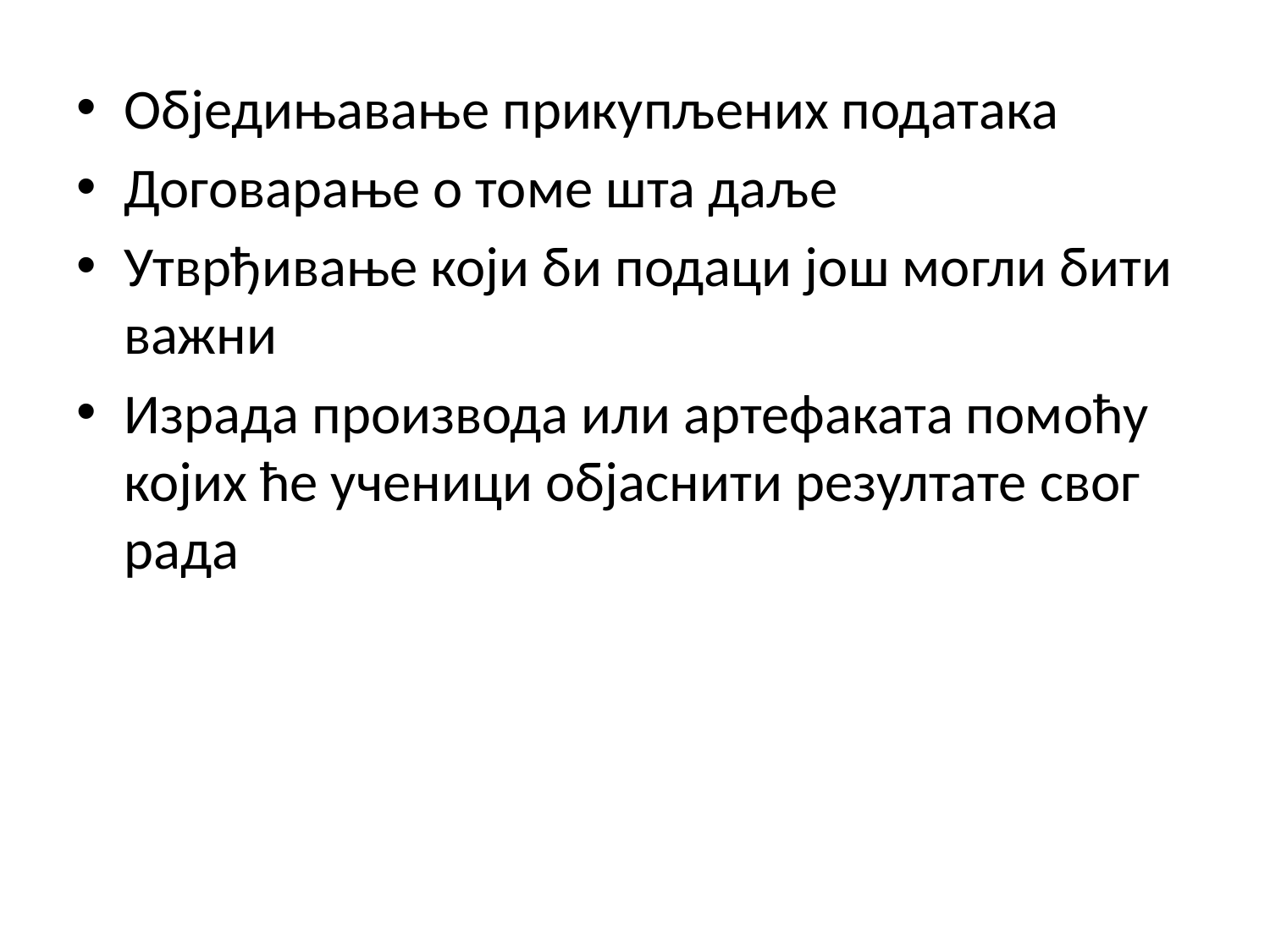

Обједињавање прикупљених података
Договарање о томе шта даље
Утврђивање који би подаци још могли бити важни
Израда производа или артефаката помоћу којих ће ученици објаснити резултате свог рада